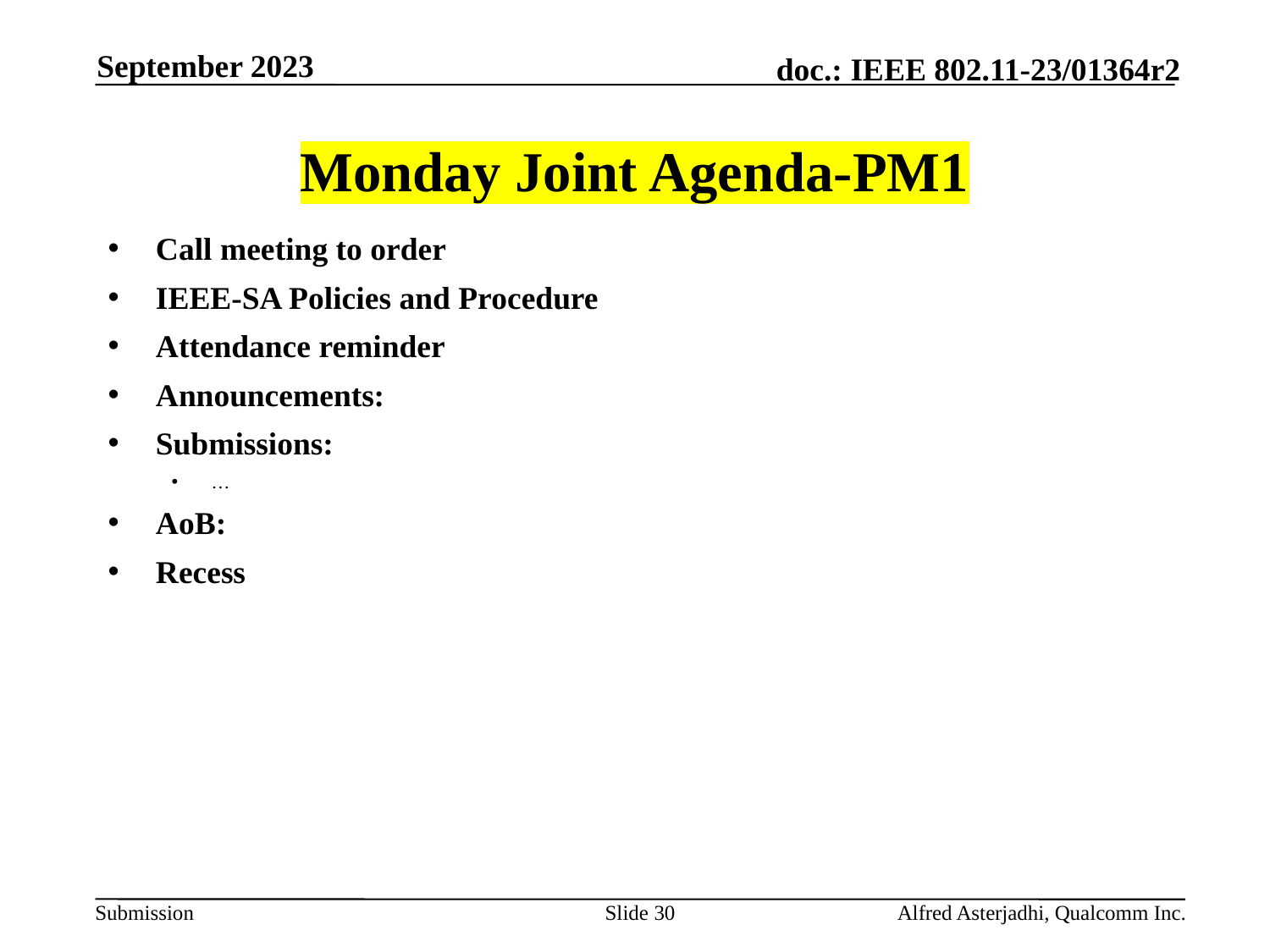

September 2023
# Monday Joint Agenda-PM1
Call meeting to order
IEEE-SA Policies and Procedure
Attendance reminder
Announcements:
Submissions:
…
AoB:
Recess
Slide 30
Alfred Asterjadhi, Qualcomm Inc.